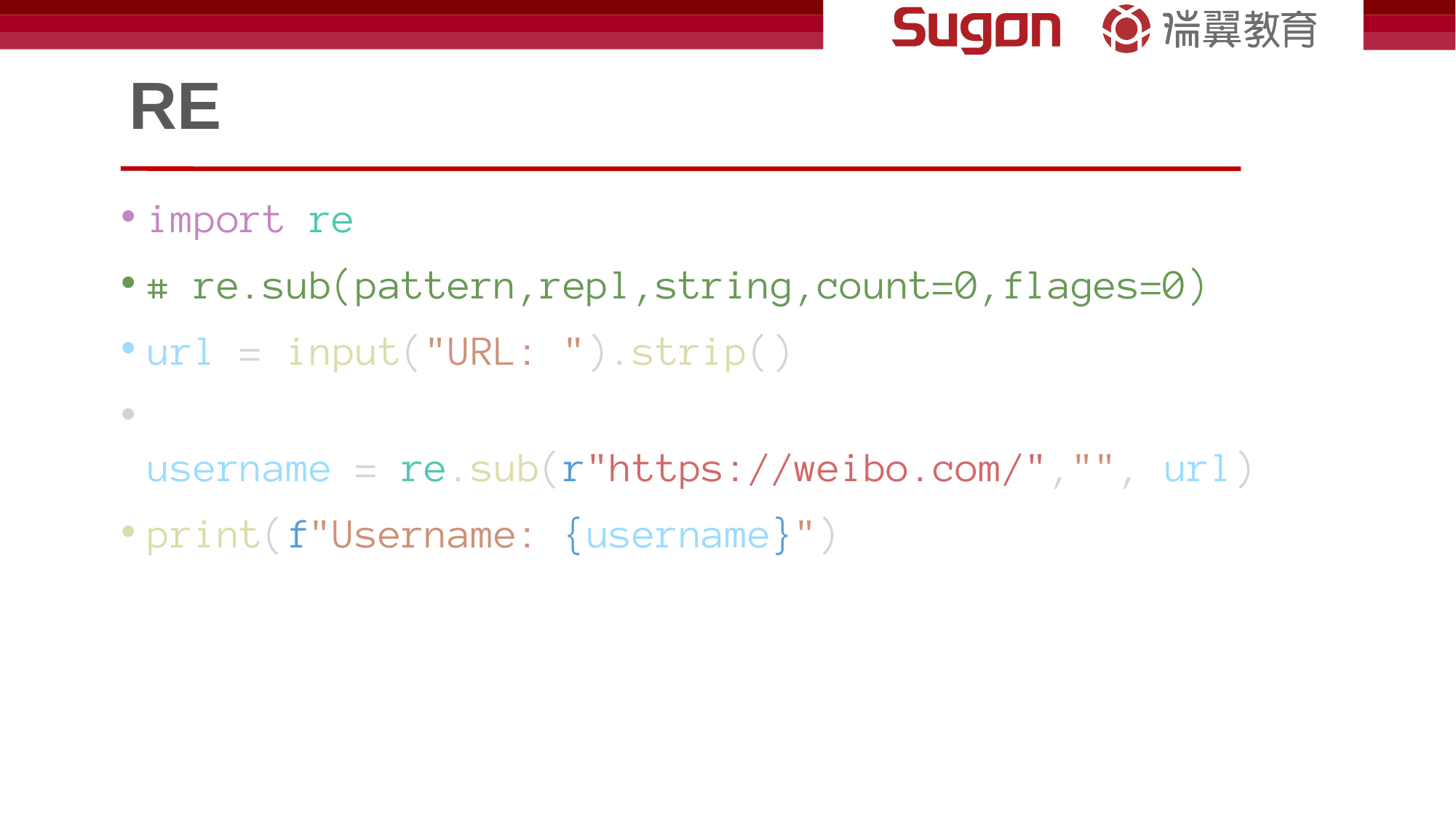

# RE
import re
# re.sub(pattern,repl,string,count=0,flages=0)
url = input("URL: ").strip()
username = re.sub(r"https://weibo.com/","", url)
print(f"Username: {username}")